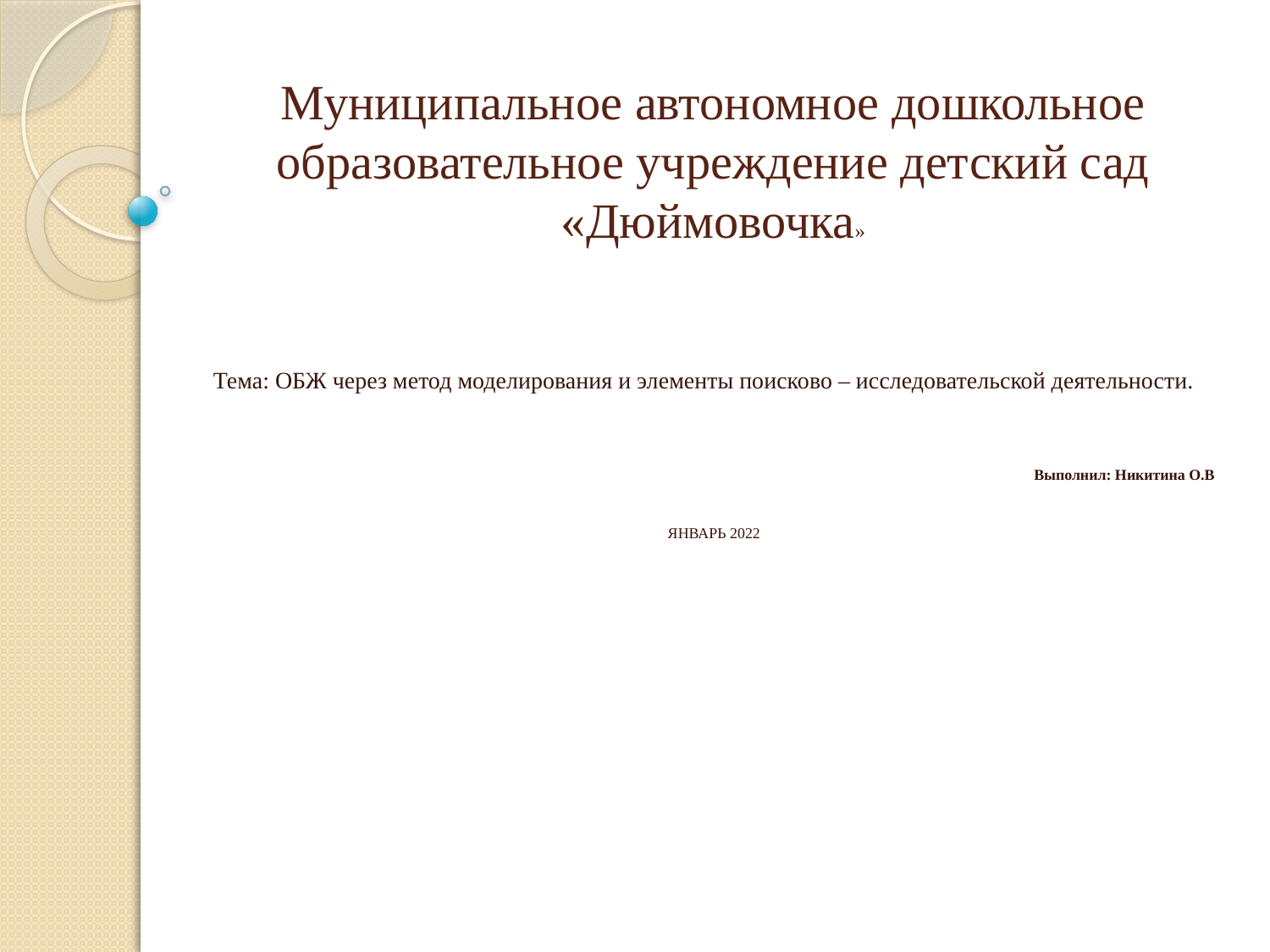

# Муниципальное автономное дошкольное образовательное учреждение детский сад «Дюймовочка»

Тема: ОБЖ через метод моделирования и элементы поисково – исследовательской деятельности.

Выполнил: Никитина О.В

ЯНВАРЬ 2022